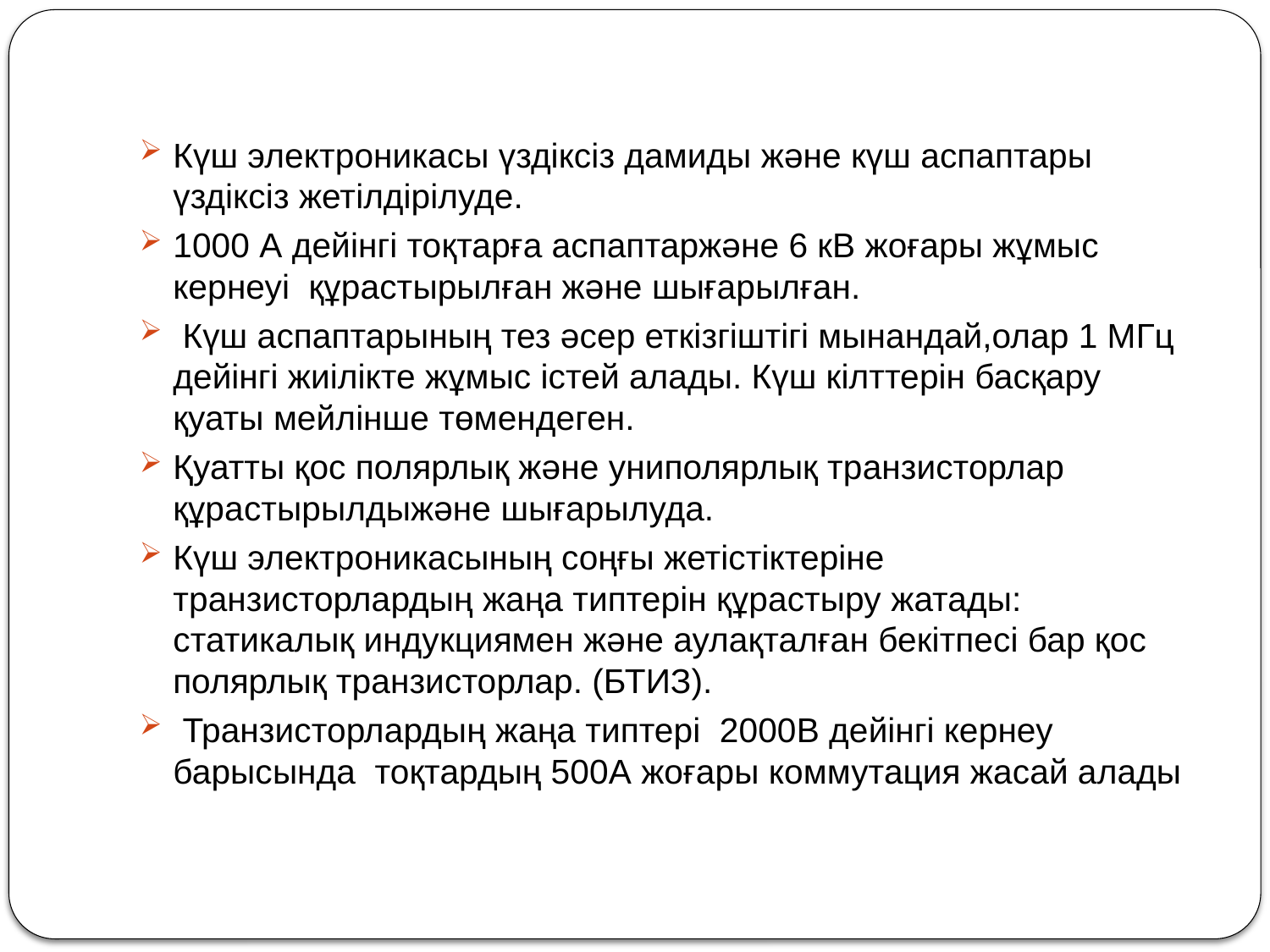

Күш электроникасы үздіксіз дамиды және күш аспаптары үздіксіз жетілдірілуде.
1000 А дейінгі тоқтарға аспаптаржәне 6 кВ жоғары жұмыс кернеуі  құрастырылған және шығарылған.
 Күш аспаптарының тез әсер еткізгіштігі мынандай,олар 1 МГц дейінгі жиілікте жұмыс істей алады. Күш кілттерін басқару қуаты мейлінше төмендеген.
Қуатты қос полярлық және униполярлық транзисторлар құрастырылдыжәне шығарылуда.
Күш электроникасының соңғы жетістіктеріне транзисторлардың жаңа типтерін құрастыру жатады: статикалық индукциямен және аулақталған бекітпесі бар қос полярлық транзисторлар. (БТИЗ).
 Транзисторлардың жаңа типтері  2000В дейінгі кернеу барысында  тоқтардың 500А жоғары коммутация жасай алады